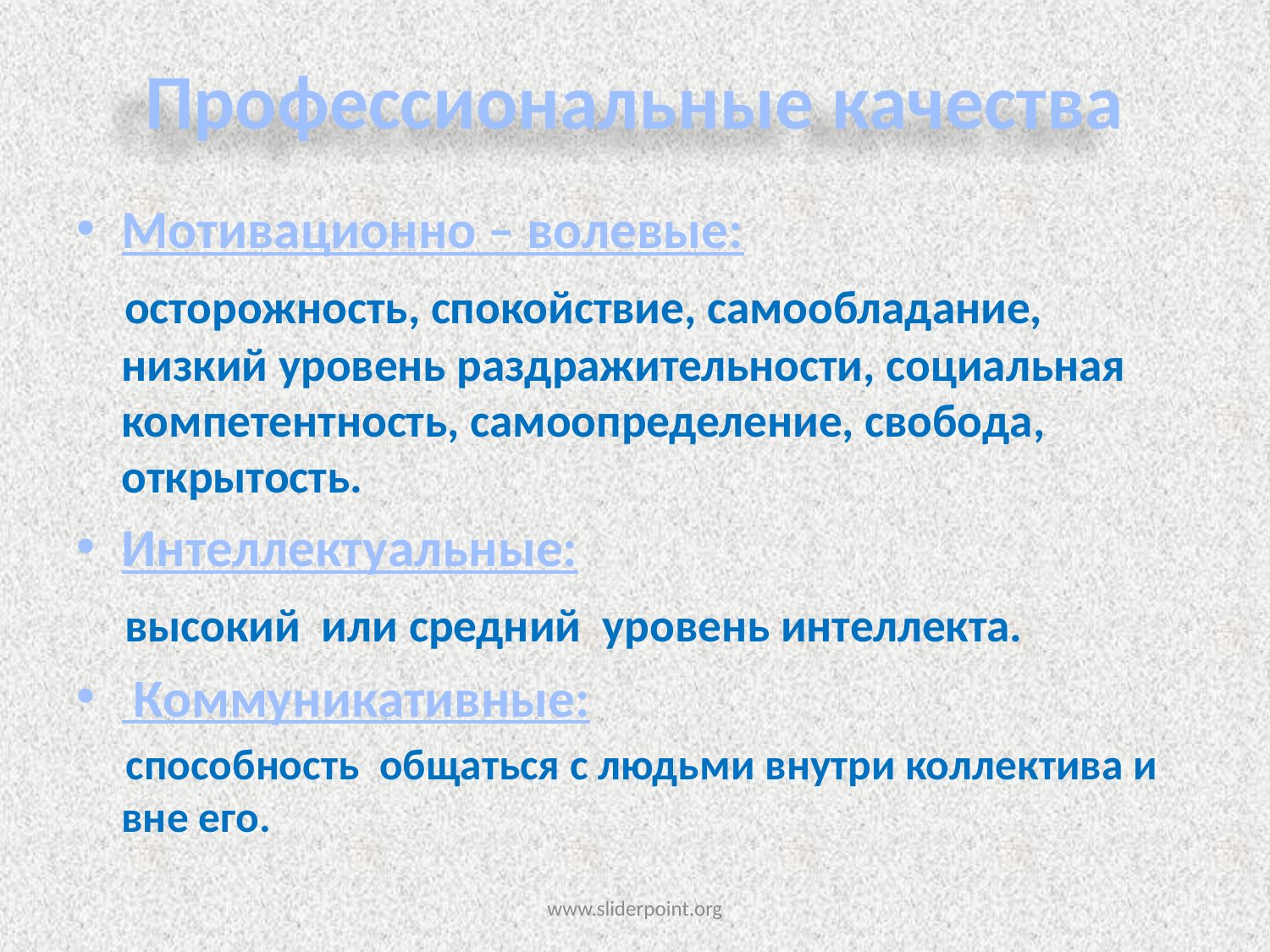

# Профессиональные качества
Мотивационно – волевые:
    осторожность, спокойствие, самообладание, низкий уровень раздражительности, социальная компетентность, самоопределение, свобода, открытость.
Интеллектуальные:
    высокий  или средний  уровень интеллекта.
 Коммуникативные:
     способность  общаться с людьми внутри коллектива и вне его.

www.sliderpoint.org